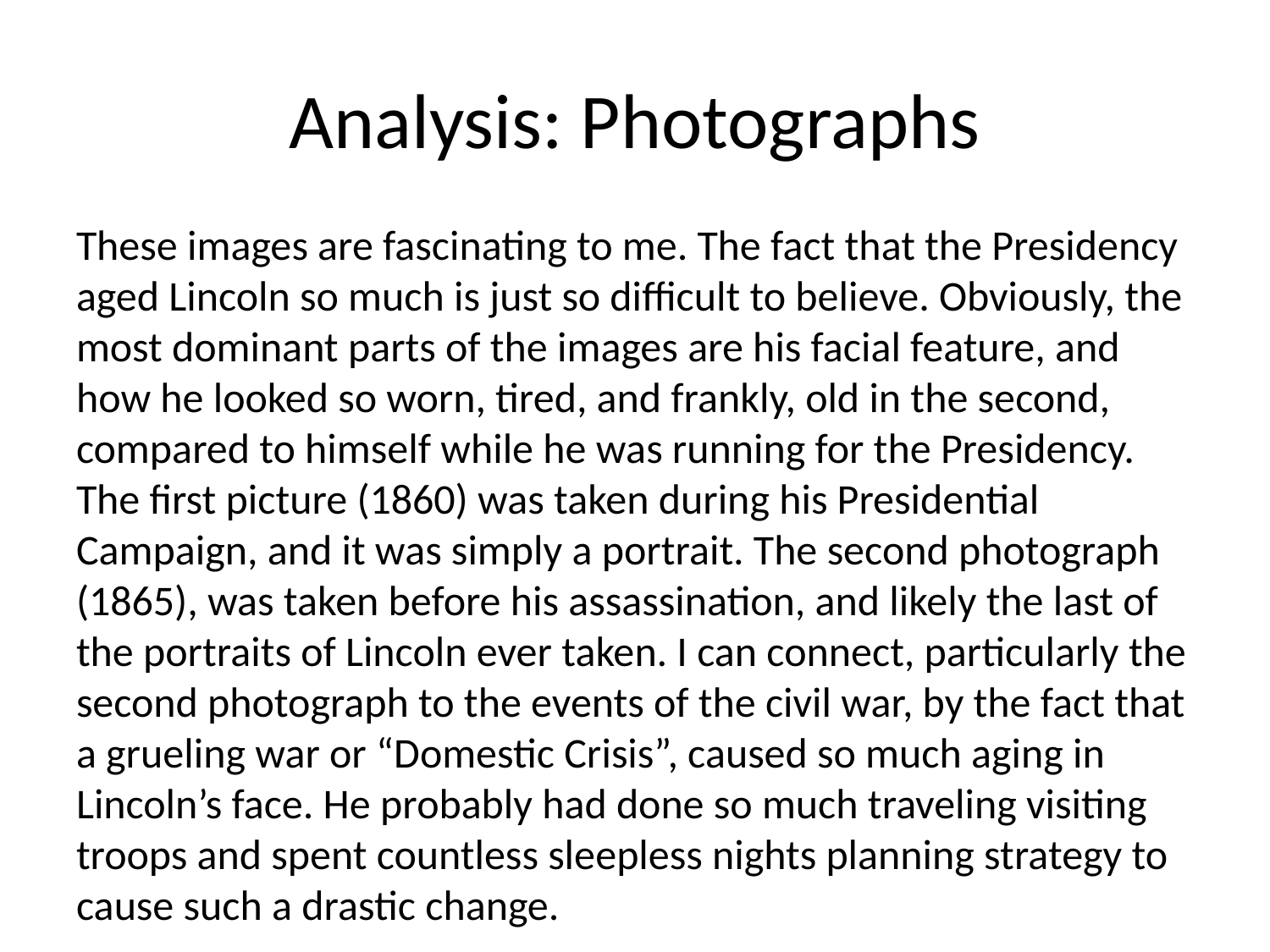

# Analysis: Photographs
These images are fascinating to me. The fact that the Presidency aged Lincoln so much is just so difficult to believe. Obviously, the most dominant parts of the images are his facial feature, and how he looked so worn, tired, and frankly, old in the second, compared to himself while he was running for the Presidency. The first picture (1860) was taken during his Presidential Campaign, and it was simply a portrait. The second photograph (1865), was taken before his assassination, and likely the last of the portraits of Lincoln ever taken. I can connect, particularly the second photograph to the events of the civil war, by the fact that a grueling war or “Domestic Crisis”, caused so much aging in Lincoln’s face. He probably had done so much traveling visiting troops and spent countless sleepless nights planning strategy to cause such a drastic change.